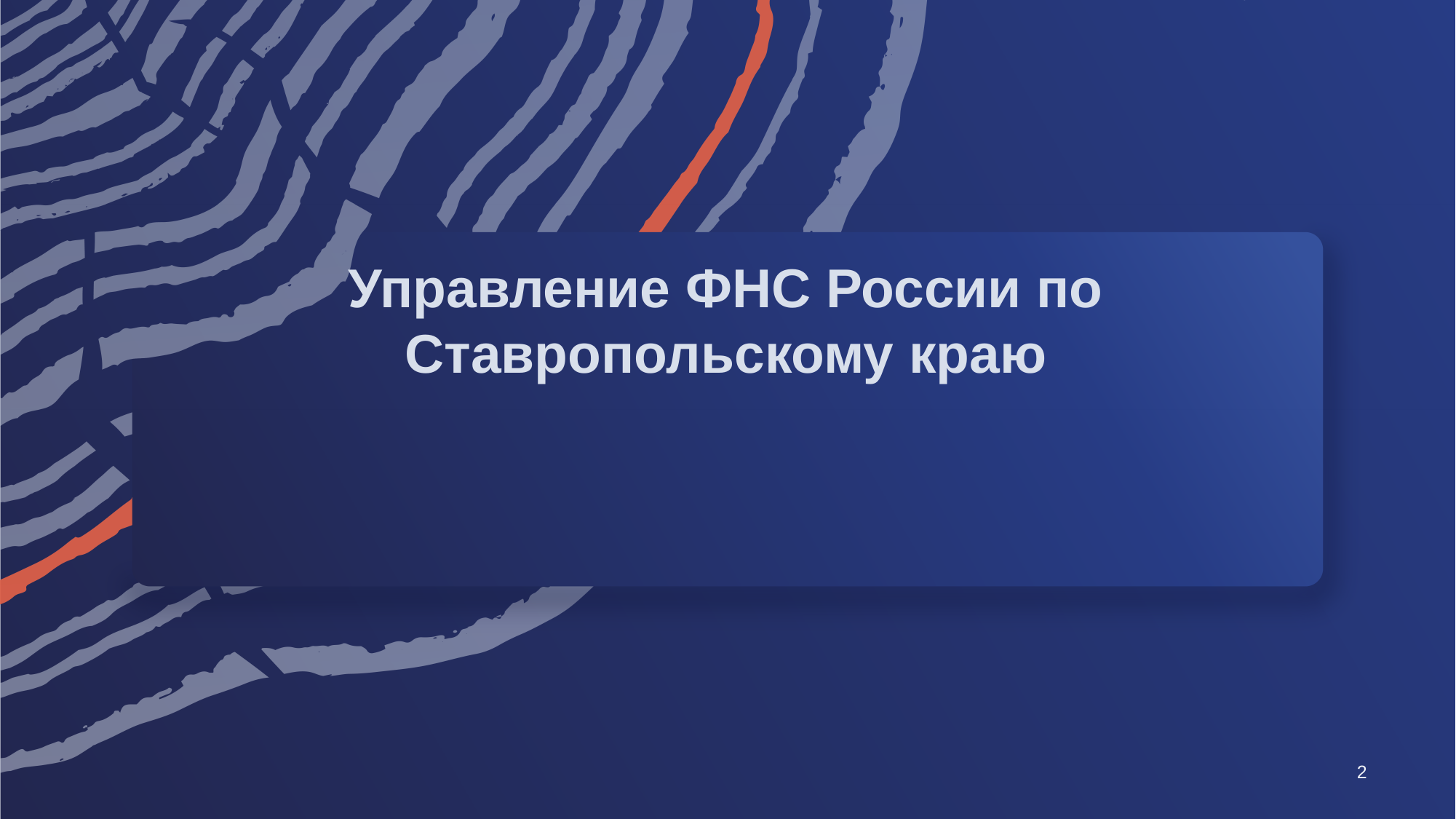

Управление ФНС России по Ставропольскому краю

2